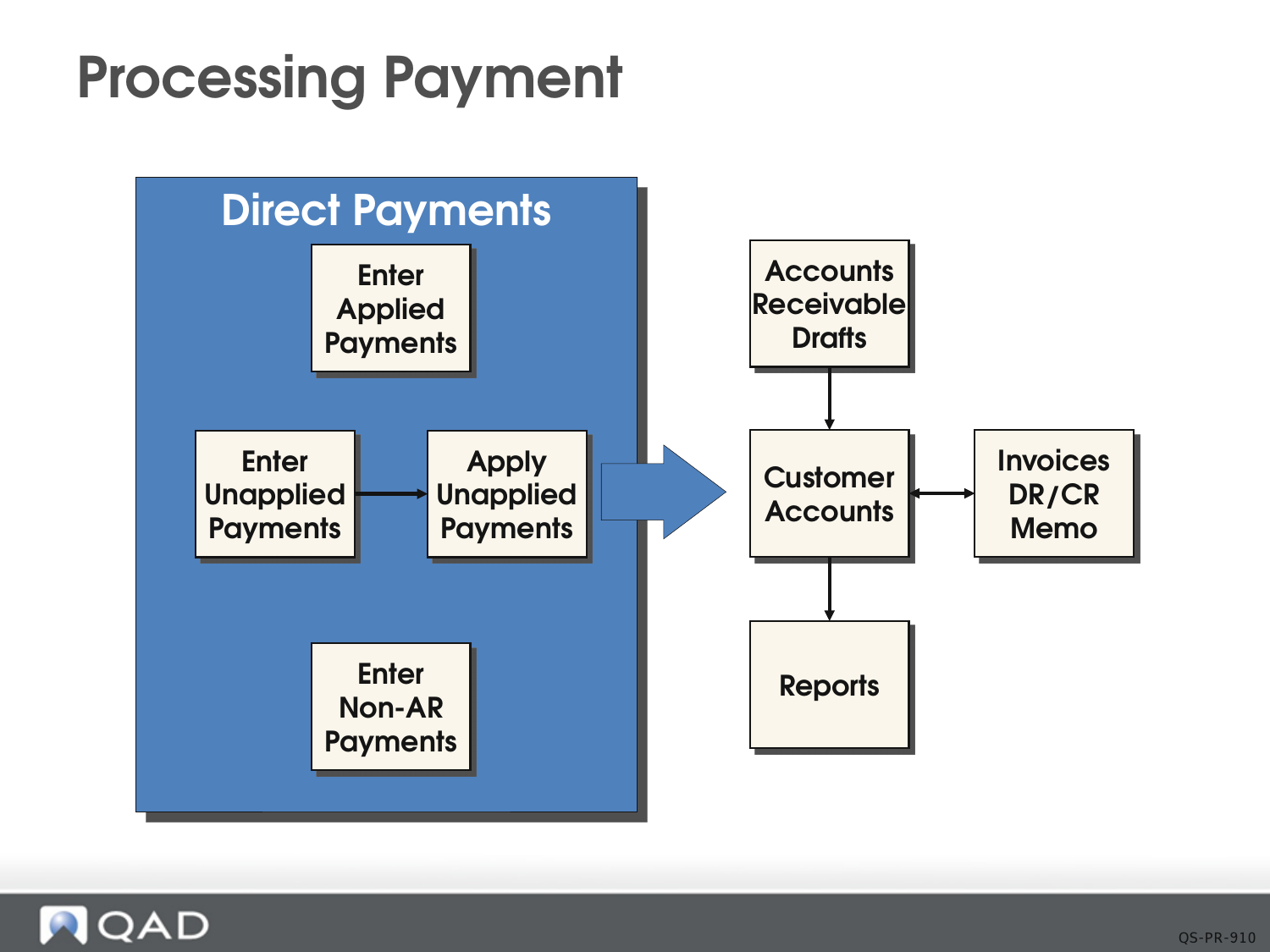

# Processing Payment
Direct Payments

Accounts
Receivable
Drafts
Enter
Applied
Payments
Customer
Accounts
Invoices
DR/CR
Memo
Enter
Unapplied
Payments
Apply
Unapplied
Payments

Reports
Enter
Non-AR
Payments
QS-PR-910